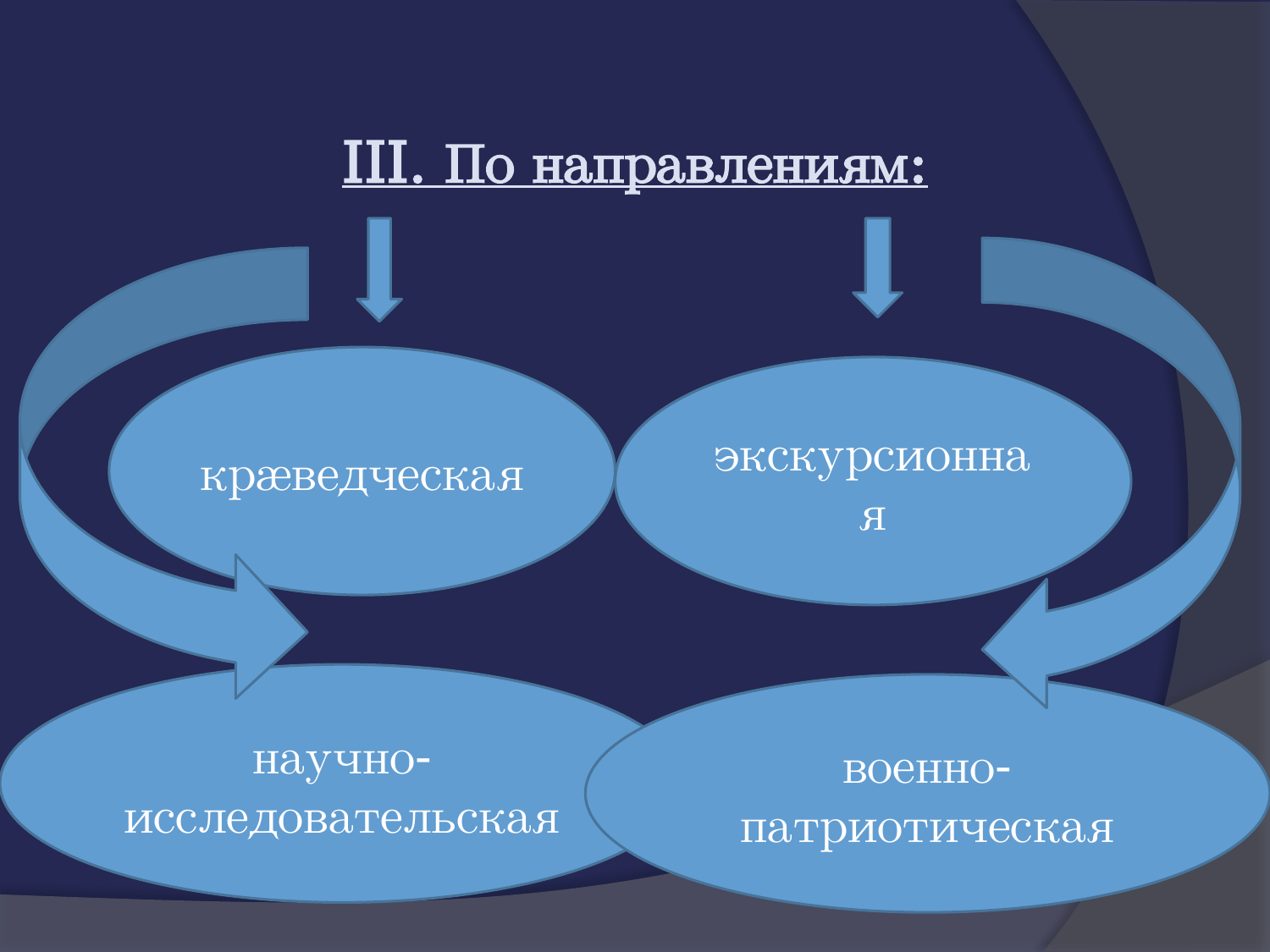

III. По направлениям:

краеведческая
экскурсионная
научно-исследовательская
военно-патриотическая